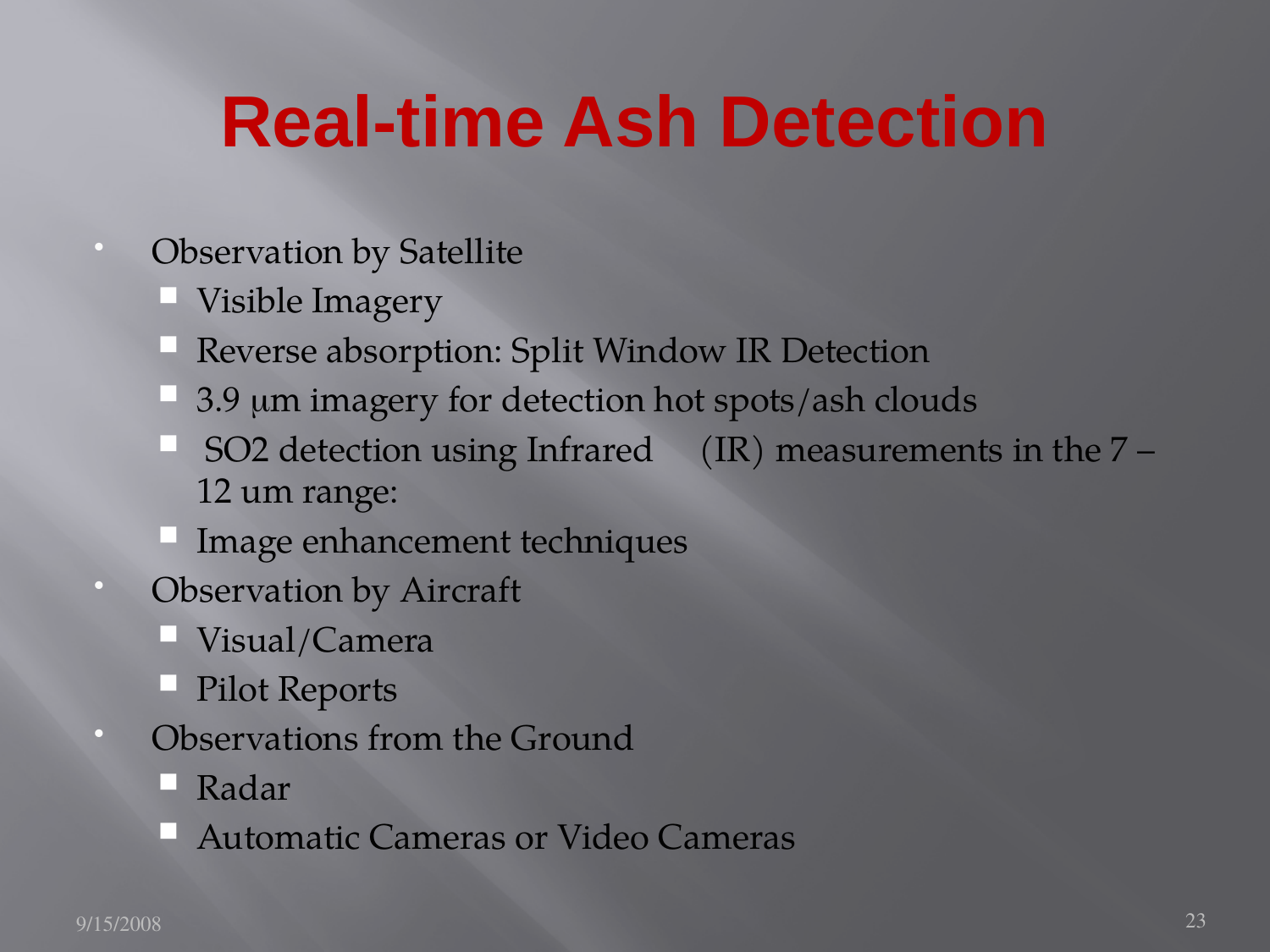

# Real-time Ash Detection
Observation by Satellite
Visible Imagery
Reverse absorption: Split Window IR Detection
3.9 μm imagery for detection hot spots/ash clouds
 SO2 detection using Infrared     (IR) measurements in the 7 –  12 um range:
Image enhancement techniques
Observation by Aircraft
Visual/Camera
Pilot Reports
Observations from the Ground
Radar
Automatic Cameras or Video Cameras

9/15/2008
23